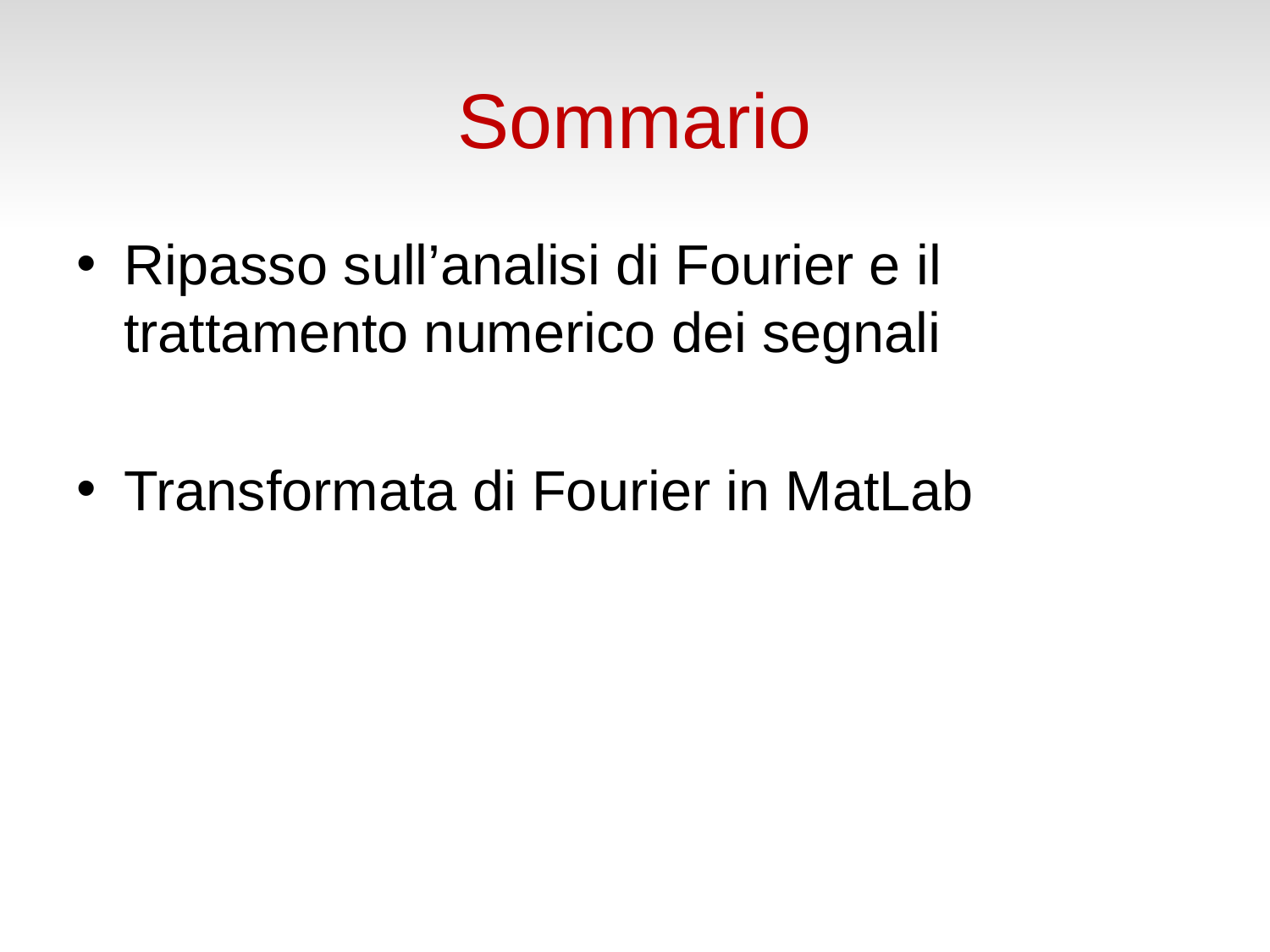

# Sommario
Ripasso sull’analisi di Fourier e il trattamento numerico dei segnali

Transformata di Fourier in MatLab